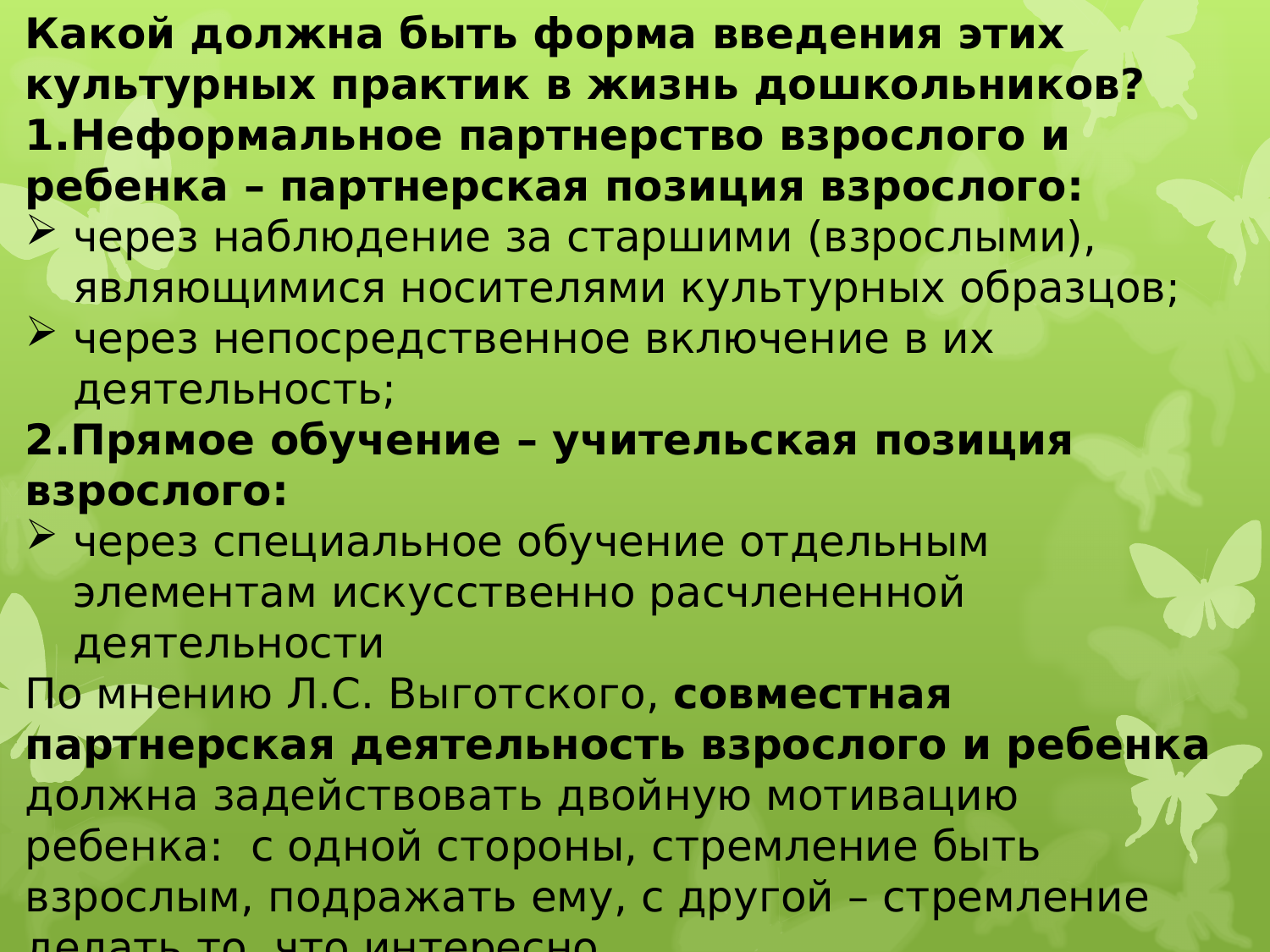

Какой должна быть форма введения этих культурных практик в жизнь дошкольников?
1.Неформальное партнерство взрослого и ребенка – партнерская позиция взрослого:
через наблюдение за старшими (взрослыми), являющимися носителями культурных образцов;
через непосредственное включение в их деятельность;
2.Прямое обучение – учительская позиция взрослого:
через специальное обучение отдельным элементам искусственно расчлененной деятельности
По мнению Л.С. Выготского, совместная партнерская деятельность взрослого и ребенка должна задействовать двойную мотивацию ребенка:  с одной стороны, стремление быть взрослым, подражать ему, с другой – стремление делать то, что интересно.